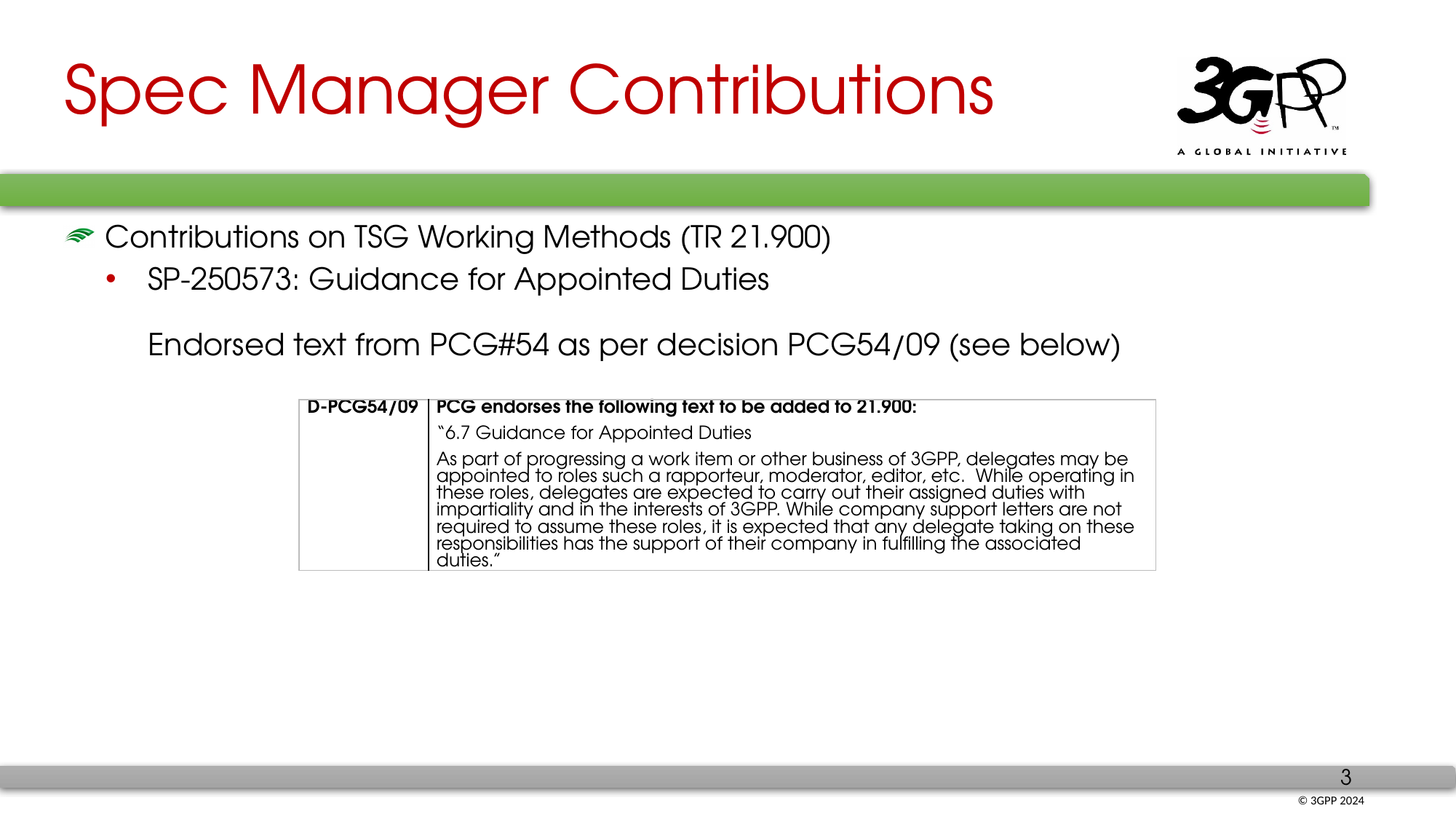

# Spec Manager Contributions
Contributions on TSG Working Methods (TR 21.900)
SP-250573: Guidance for Appointed Duties
Endorsed text from PCG#54 as per decision PCG54/09 (see below)

| D-PCG54/09 | PCG endorses the following text to be added to 21.900: “6.7 Guidance for Appointed Duties As part of progressing a work item or other business of 3GPP, delegates may be appointed to roles such a rapporteur, moderator, editor, etc.  While operating in these roles, delegates are expected to carry out their assigned duties with impartiality and in the interests of 3GPP. While company support letters are not required to assume these roles, it is expected that any delegate taking on these responsibilities has the support of their company in fulfilling the associated duties.” |
| --- | --- |